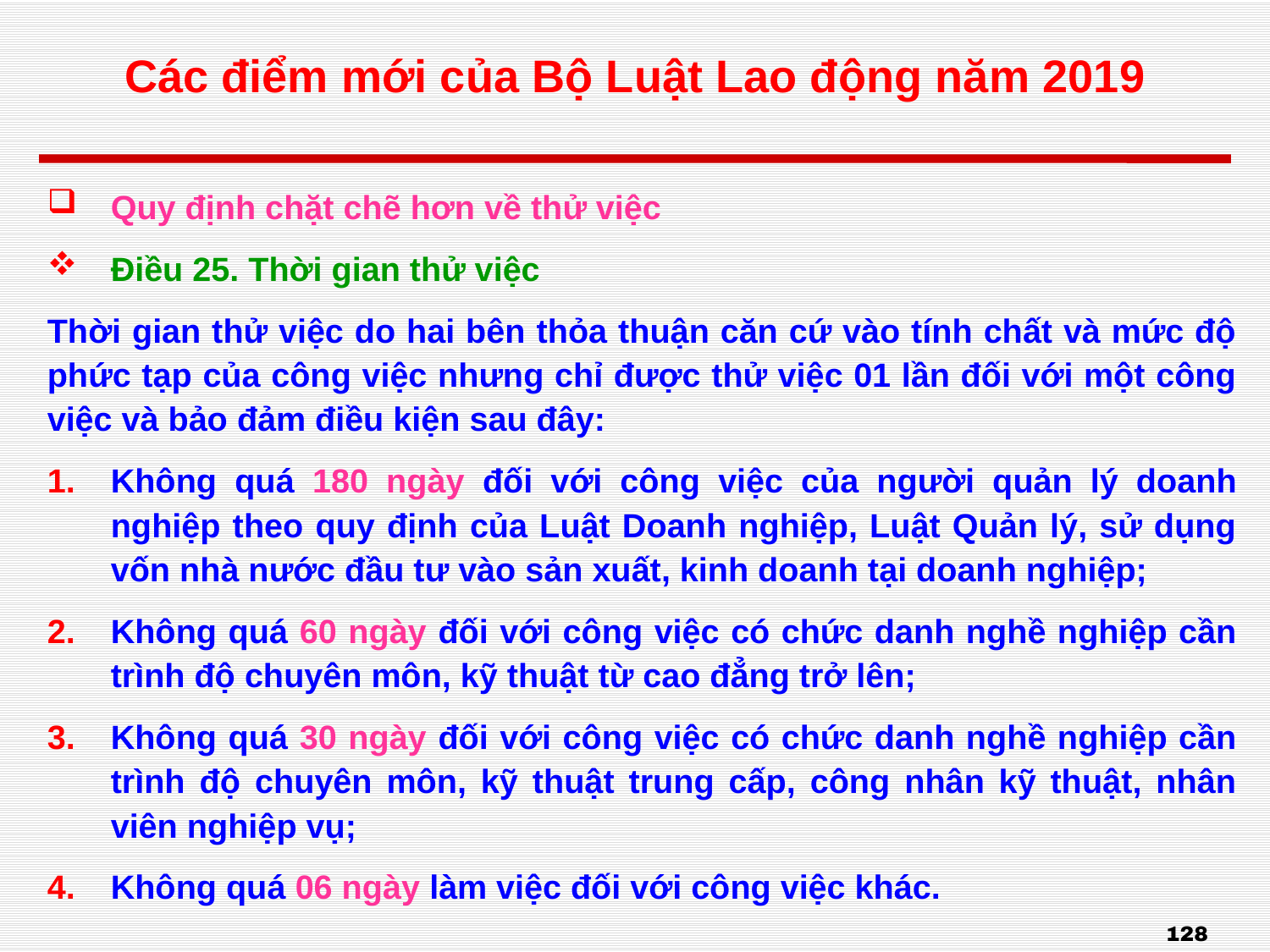

# Các điểm mới của Bộ Luật Lao động năm 2019
Quy định chặt chẽ hơn về thử việc
Điều 25. Thời gian thử việc
Thời gian thử việc do hai bên thỏa thuận căn cứ vào tính chất và mức độ phức tạp của công việc nhưng chỉ được thử việc 01 lần đối với một công việc và bảo đảm điều kiện sau đây:
Không quá 180 ngày đối với công việc của người quản lý doanh nghiệp theo quy định của Luật Doanh nghiệp, Luật Quản lý, sử dụng vốn nhà nước đầu tư vào sản xuất, kinh doanh tại doanh nghiệp;
Không quá 60 ngày đối với công việc có chức danh nghề nghiệp cần trình độ chuyên môn, kỹ thuật từ cao đẳng trở lên;
Không quá 30 ngày đối với công việc có chức danh nghề nghiệp cần trình độ chuyên môn, kỹ thuật trung cấp, công nhân kỹ thuật, nhân viên nghiệp vụ;
Không quá 06 ngày làm việc đối với công việc khác.